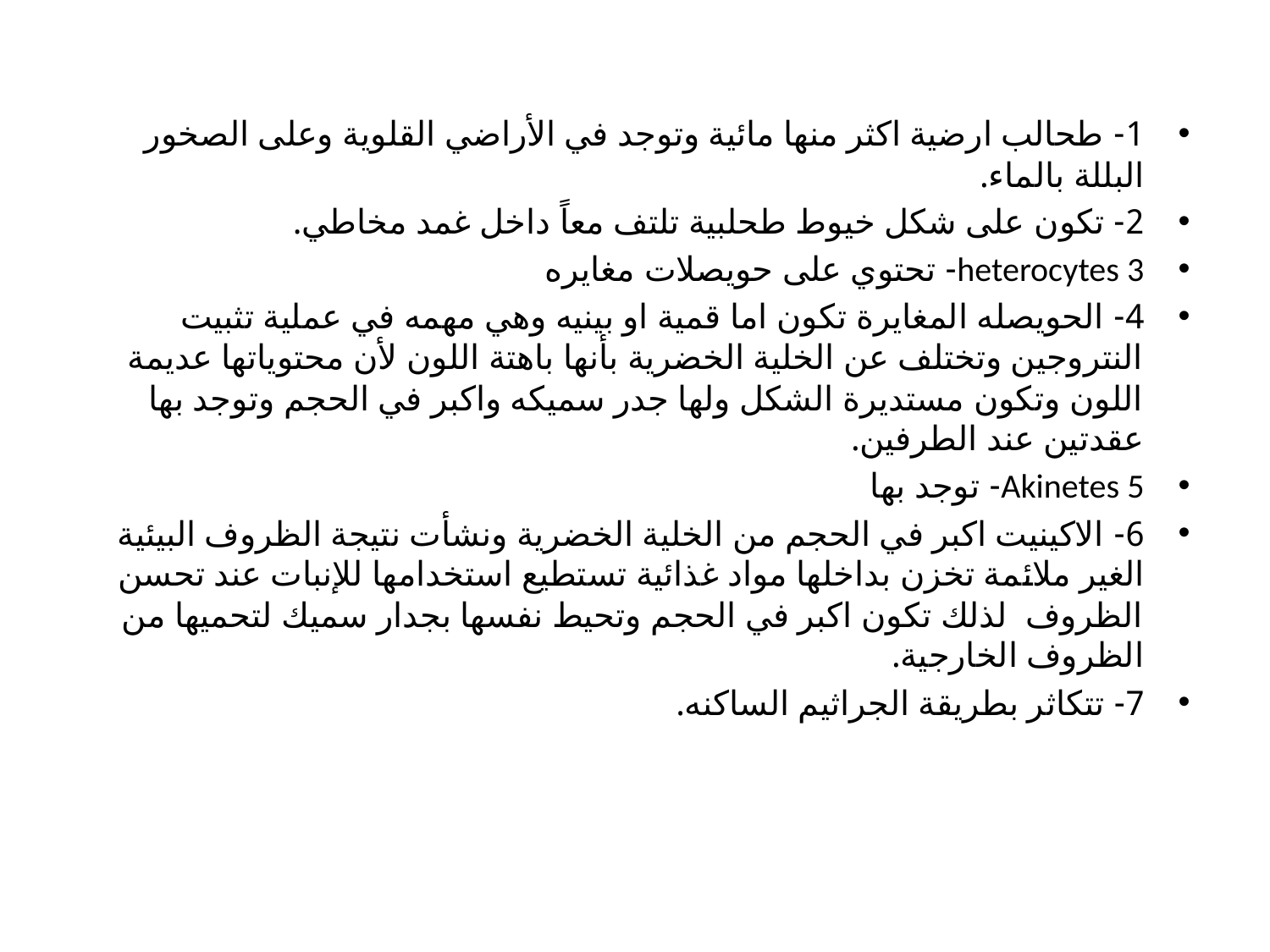

1- طحالب ارضية اكثر منها مائية وتوجد في الأراضي القلوية وعلى الصخور البللة بالماء.
2- تكون على شكل خيوط طحلبية تلتف معاً داخل غمد مخاطي.
heterocytes 3- تحتوي على حويصلات مغايره
4- الحويصله المغايرة تكون اما قمية او بينيه وهي مهمه في عملية تثبيت النتروجين وتختلف عن الخلية الخضرية بأنها باهتة اللون لأن محتوياتها عديمة اللون وتكون مستديرة الشكل ولها جدر سميكه واكبر في الحجم وتوجد بها عقدتين عند الطرفين.
Akinetes 5- توجد بها
6- الاكينيت اكبر في الحجم من الخلية الخضرية ونشأت نتيجة الظروف البيئية الغير ملائمة تخزن بداخلها مواد غذائية تستطيع استخدامها للإنبات عند تحسن الظروف  لذلك تكون اكبر في الحجم وتحيط نفسها بجدار سميك لتحميها من الظروف الخارجية.
7- تتكاثر بطريقة الجراثيم الساكنه.